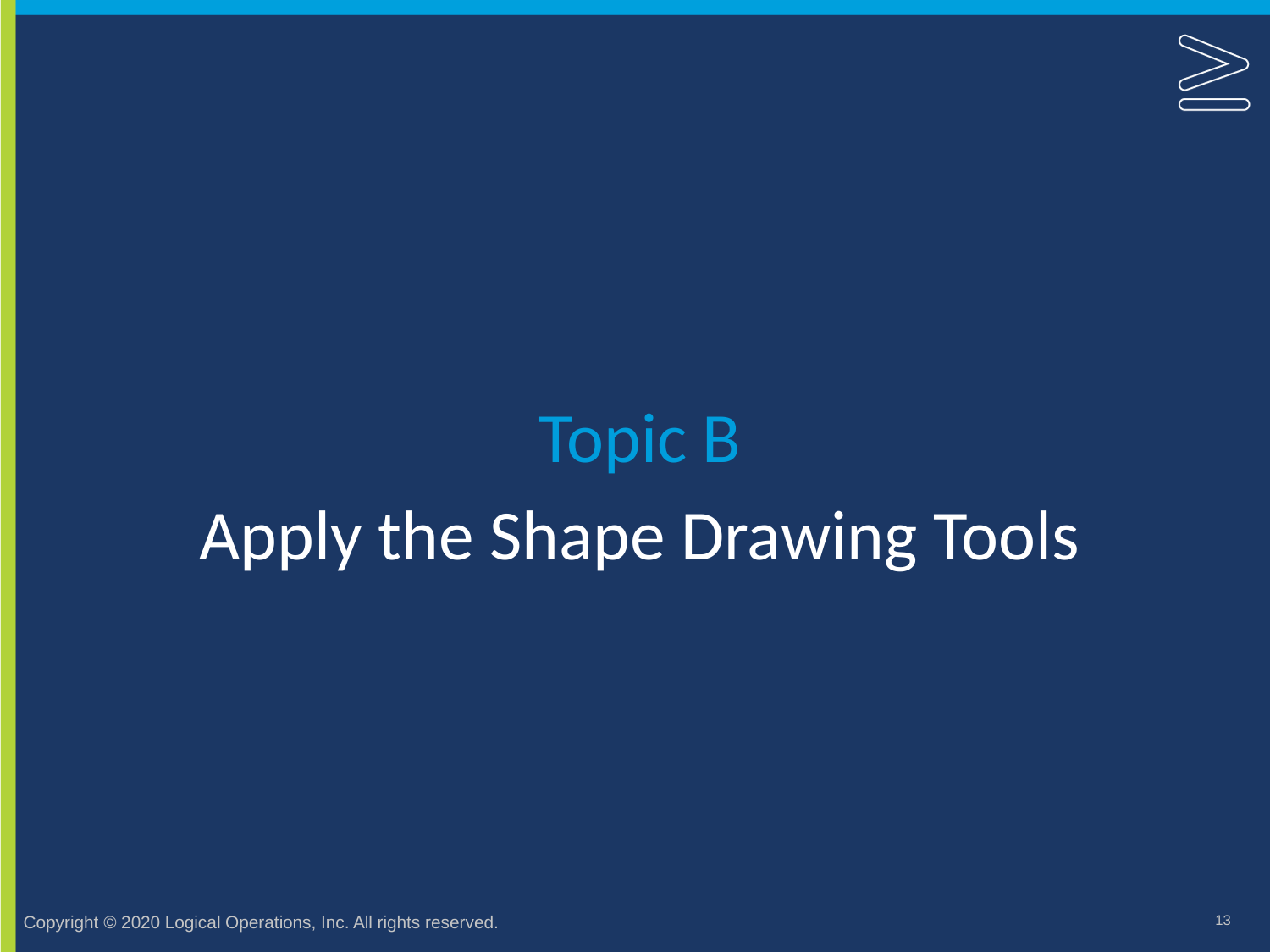

Topic B
# Apply the Shape Drawing Tools
13